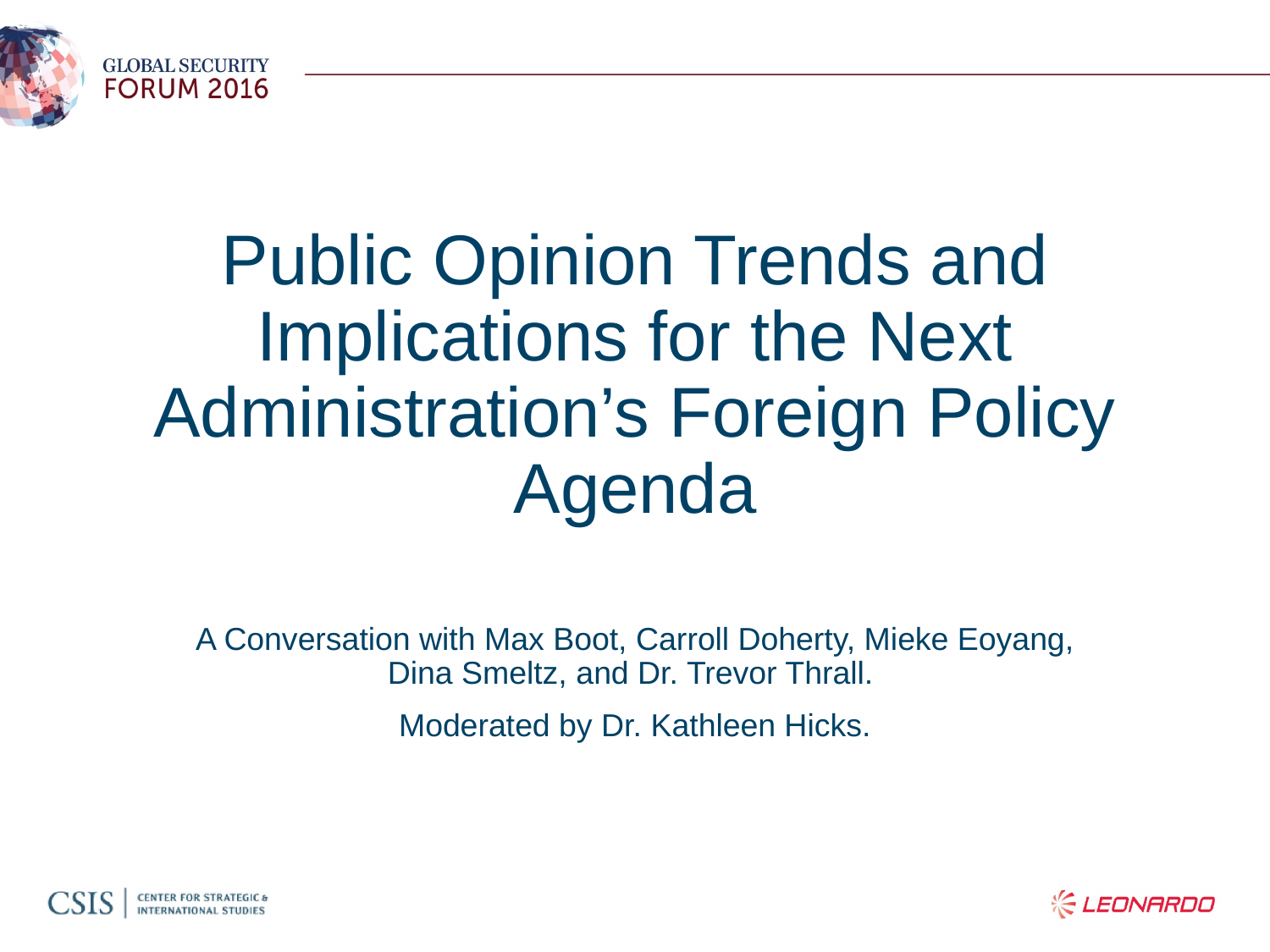

# Public Opinion Trends and Implications for the Next Administration’s Foreign Policy Agenda
A Conversation with Max Boot, Carroll Doherty, Mieke Eoyang, Dina Smeltz, and Dr. Trevor Thrall.
Moderated by Dr. Kathleen Hicks.